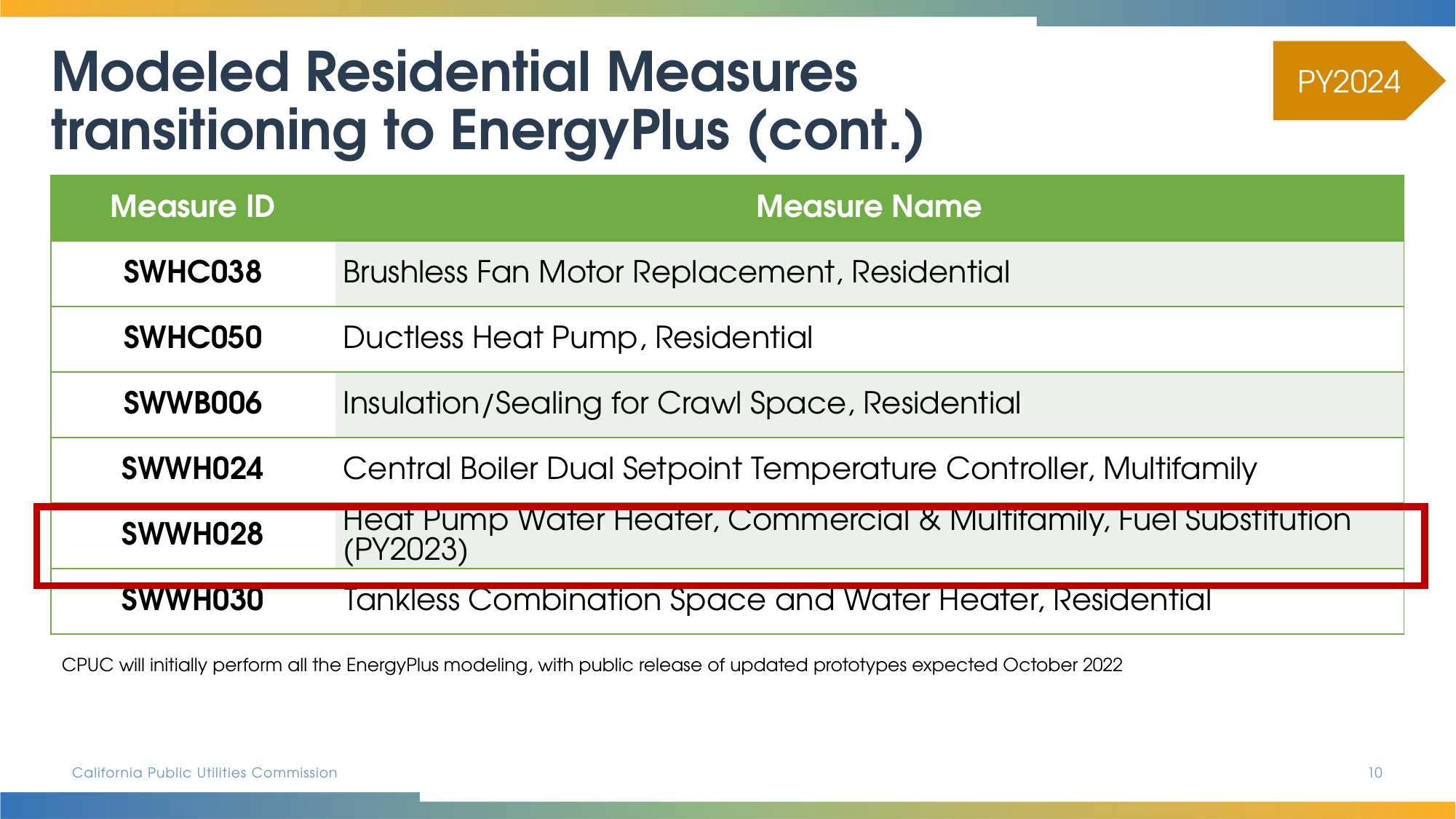

# Modeled Residential Measures transitioning to EnergyPlus (cont.)
PY2024
| Measure ID | Measure Name |
| --- | --- |
| SWHC038 | Brushless Fan Motor Replacement, Residential |
| SWHC050 | Ductless Heat Pump, Residential |
| SWWB006 | Insulation/Sealing for Crawl Space, Residential |
| SWWH024 | Central Boiler Dual Setpoint Temperature Controller, Multifamily |
| SWWH028 | Heat Pump Water Heater, Commercial & Multifamily, Fuel Substitution (PY2023) |
| SWWH030 | Tankless Combination Space and Water Heater, Residential |

CPUC will initially perform all the EnergyPlus modeling, with public release of updated prototypes expected October 2022
10